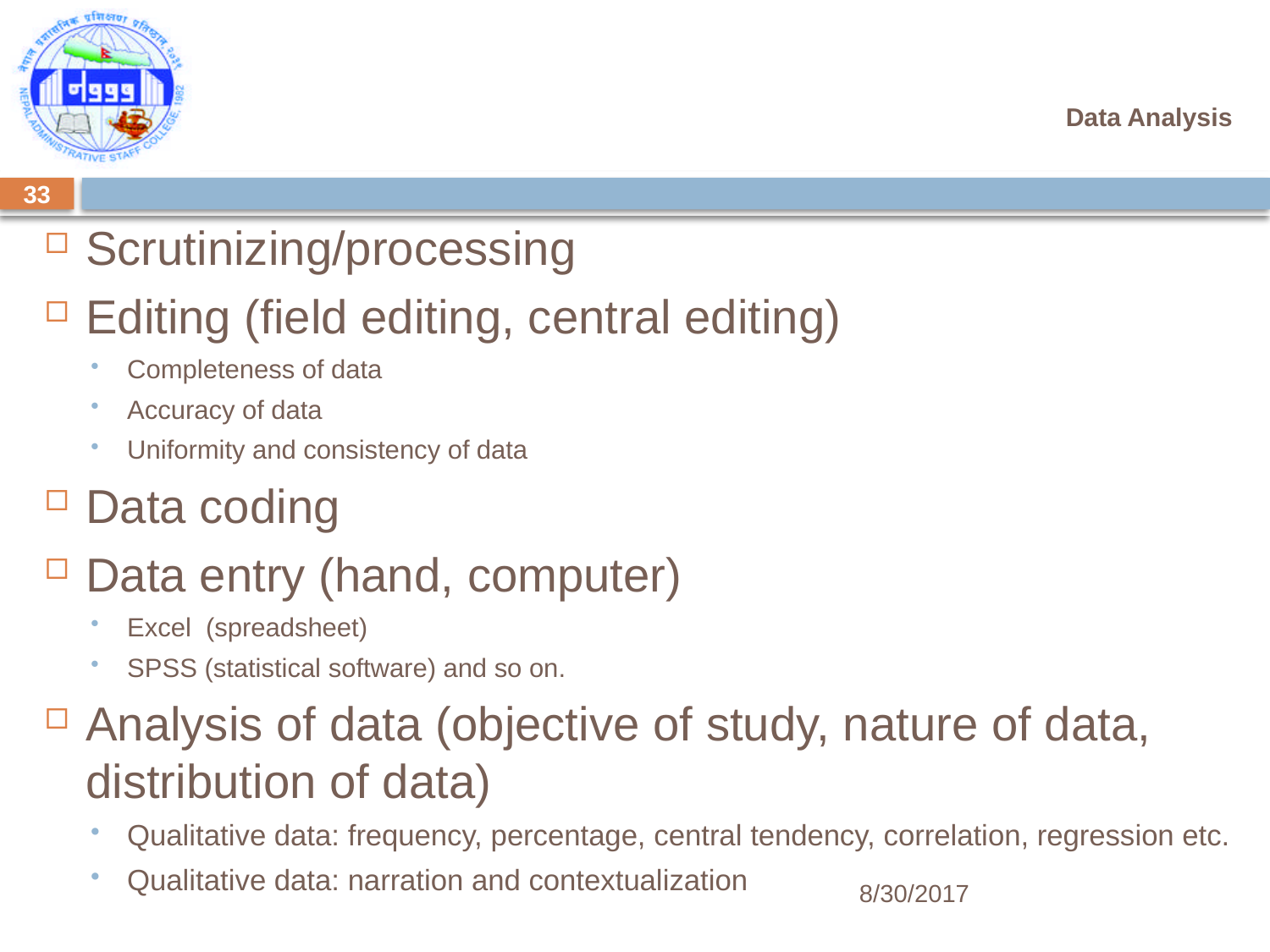

# Data Analysis
33
Scrutinizing/processing
Editing (field editing, central editing)
Completeness of data
Accuracy of data
Uniformity and consistency of data
Data coding
Data entry (hand, computer)
Excel  (spreadsheet)
SPSS (statistical software) and so on.
Analysis of data (objective of study, nature of data, distribution of data)
Qualitative data: frequency, percentage, central tendency, correlation, regression etc.
Qualitative data: narration and contextualization

8/30/2017